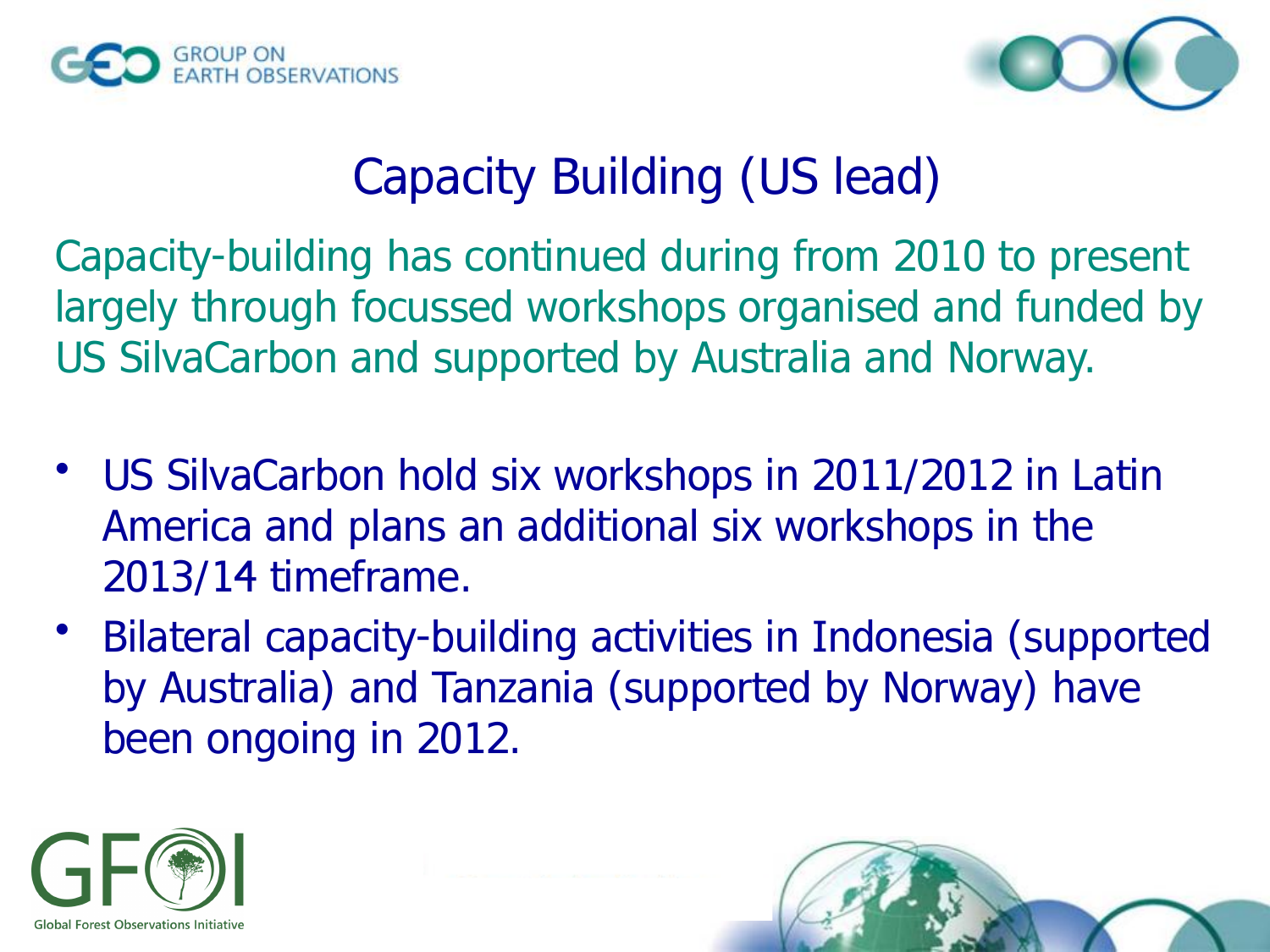

# Capacity Building (US lead)
Capacity-building has continued during from 2010 to present largely through focussed workshops organised and funded by US SilvaCarbon and supported by Australia and Norway.

US SilvaCarbon hold six workshops in 2011/2012 in Latin America and plans an additional six workshops in the 2013/14 timeframe.
Bilateral capacity-building activities in Indonesia (supported by Australia) and Tanzania (supported by Norway) have been ongoing in 2012.

© GEO Secretariat